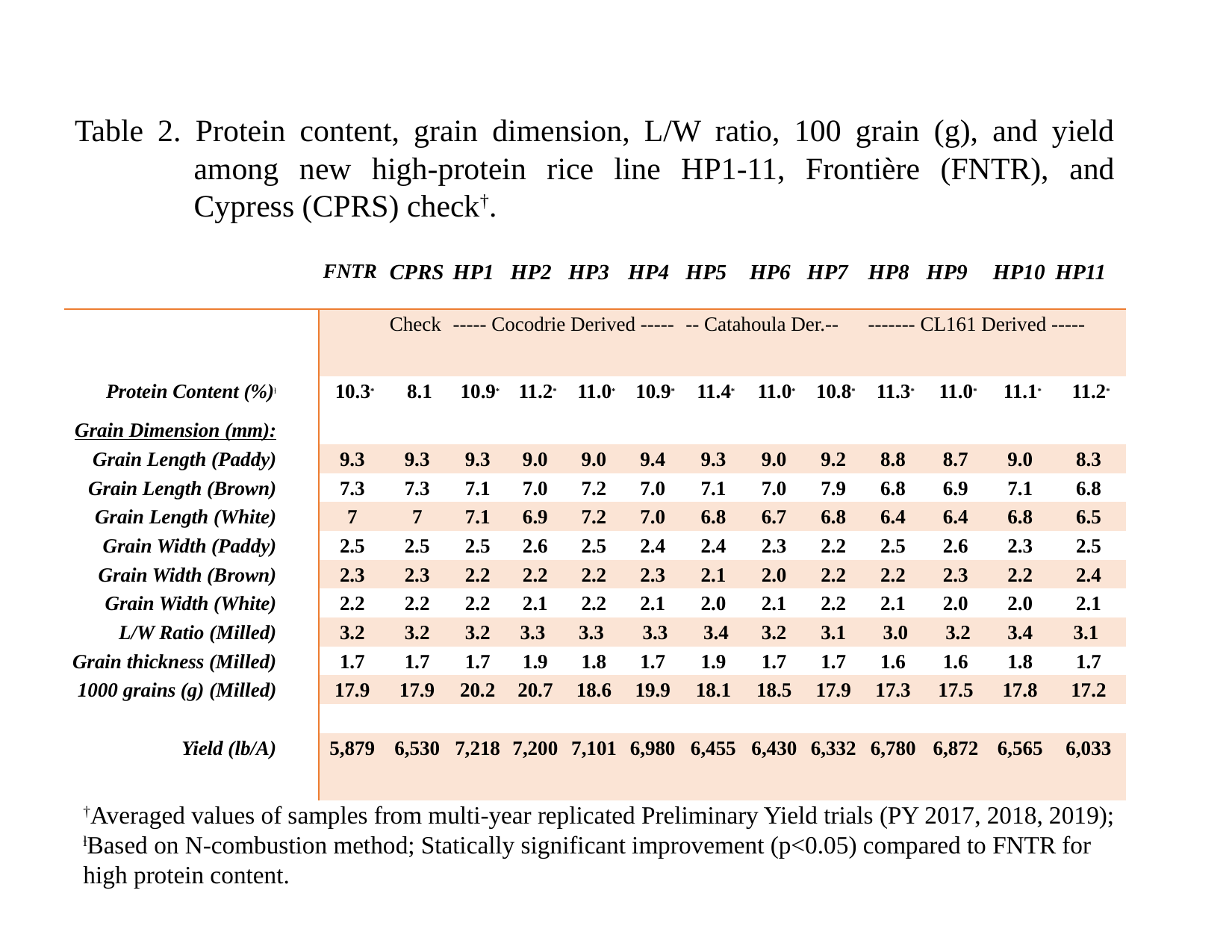

Table 2. Protein content, grain dimension, L/W ratio, 100 grain (g), and yield among new high-protein rice line HP1-11, Frontière (FNTR), and Cypress (CPRS) check†.

|  | FNTR | CPRS | HP1 | HP2 | HP3 | HP4 | HP5 | HP6 | HP7 | HP8 | HP9 | HP10 | HP11 |
| --- | --- | --- | --- | --- | --- | --- | --- | --- | --- | --- | --- | --- | --- |
|  |  | Check | ----- Cocodrie Derived ----- |  |  |  | -- Catahoula Der.-- |  |  | ------- CL161 Derived ----- |  |  |  |
| Protein Content (%)ƚ | 10.3\* | 8.1 | 10.9\* | 11.2\* | 11.0\* | 10.9\* | 11.4\* | 11.0\* | 10.8\* | 11.3\* | 11.0\* | 11.1\* | 11.2\* |
| Grain Dimension (mm): |  |  |  |  |  |  |  |  |  |  |  |  |  |
| Grain Length (Paddy) | 9.3 | 9.3 | 9.3 | 9.0 | 9.0 | 9.4 | 9.3 | 9.0 | 9.2 | 8.8 | 8.7 | 9.0 | 8.3 |
| Grain Length (Brown) | 7.3 | 7.3 | 7.1 | 7.0 | 7.2 | 7.0 | 7.1 | 7.0 | 7.9 | 6.8 | 6.9 | 7.1 | 6.8 |
| Grain Length (White) | 7 | 7 | 7.1 | 6.9 | 7.2 | 7.0 | 6.8 | 6.7 | 6.8 | 6.4 | 6.4 | 6.8 | 6.5 |
| Grain Width (Paddy) | 2.5 | 2.5 | 2.5 | 2.6 | 2.5 | 2.4 | 2.4 | 2.3 | 2.2 | 2.5 | 2.6 | 2.3 | 2.5 |
| Grain Width (Brown) | 2.3 | 2.3 | 2.2 | 2.2 | 2.2 | 2.3 | 2.1 | 2.0 | 2.2 | 2.2 | 2.3 | 2.2 | 2.4 |
| Grain Width (White) | 2.2 | 2.2 | 2.2 | 2.1 | 2.2 | 2.1 | 2.0 | 2.1 | 2.2 | 2.1 | 2.0 | 2.0 | 2.1 |
| L/W Ratio (Milled) | 3.2 | 3.2 | 3.2 | 3.3 | 3.3 | 3.3 | 3.4 | 3.2 | 3.1 | 3.0 | 3.2 | 3.4 | 3.1 |
| Grain thickness (Milled) | 1.7 | 1.7 | 1.7 | 1.9 | 1.8 | 1.7 | 1.9 | 1.7 | 1.7 | 1.6 | 1.6 | 1.8 | 1.7 |
| 1000 grains (g) (Milled) | 17.9 | 17.9 | 20.2 | 20.7 | 18.6 | 19.9 | 18.1 | 18.5 | 17.9 | 17.3 | 17.5 | 17.8 | 17.2 |
|  |  |  |  |  |  |  |  |  |  |  |  |  |  |
| Yield (lb/A) | 5,879 | 6,530 | 7,218 | 7,200 | 7,101 | 6,980 | 6,455 | 6,430 | 6,332 | 6,780 | 6,872 | 6,565 | 6,033 |
†Averaged values of samples from multi-year replicated Preliminary Yield trials (PY 2017, 2018, 2019); ƚBased on N-combustion method; Statically significant improvement (p<0.05) compared to FNTR for high protein content.